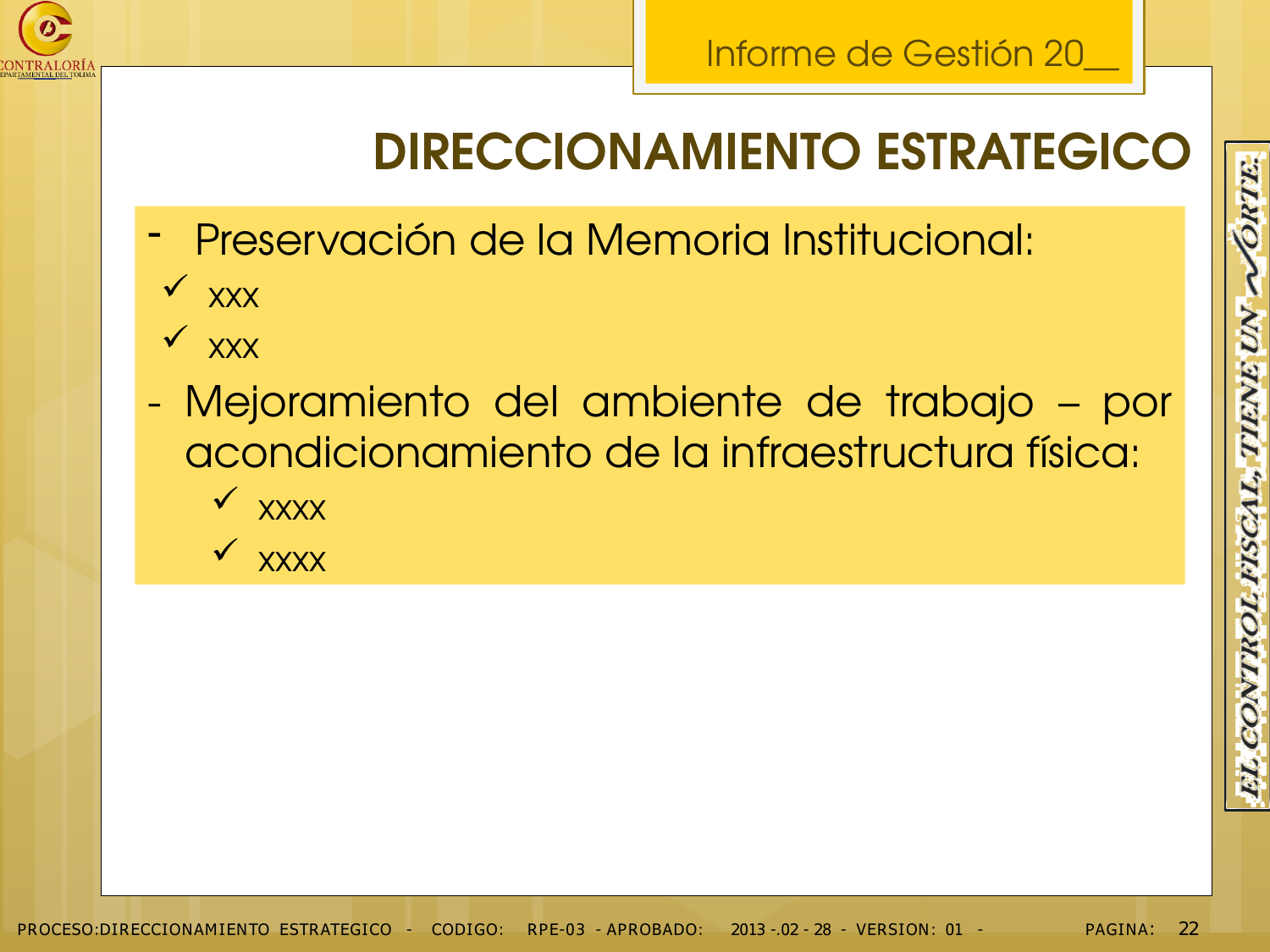

# DIRECCIONAMIENTO ESTRATEGICO
Preservación de la Memoria Institucional:
xxx
xxx
- Mejoramiento del ambiente de trabajo – por acondicionamiento de la infraestructura física:
xxxx
xxxx